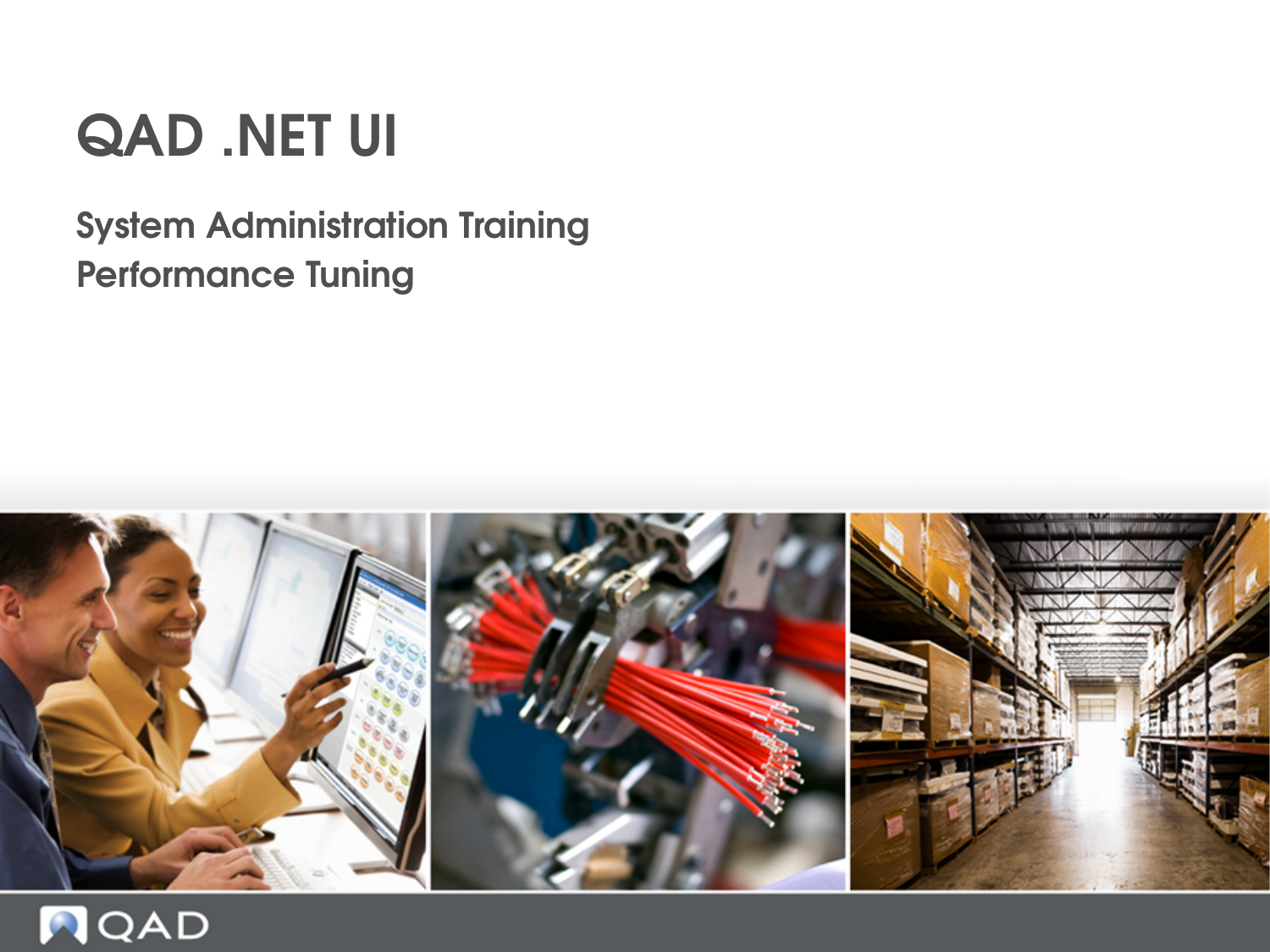

# QAD .NET UI
System Administration Training
Performance Tuning